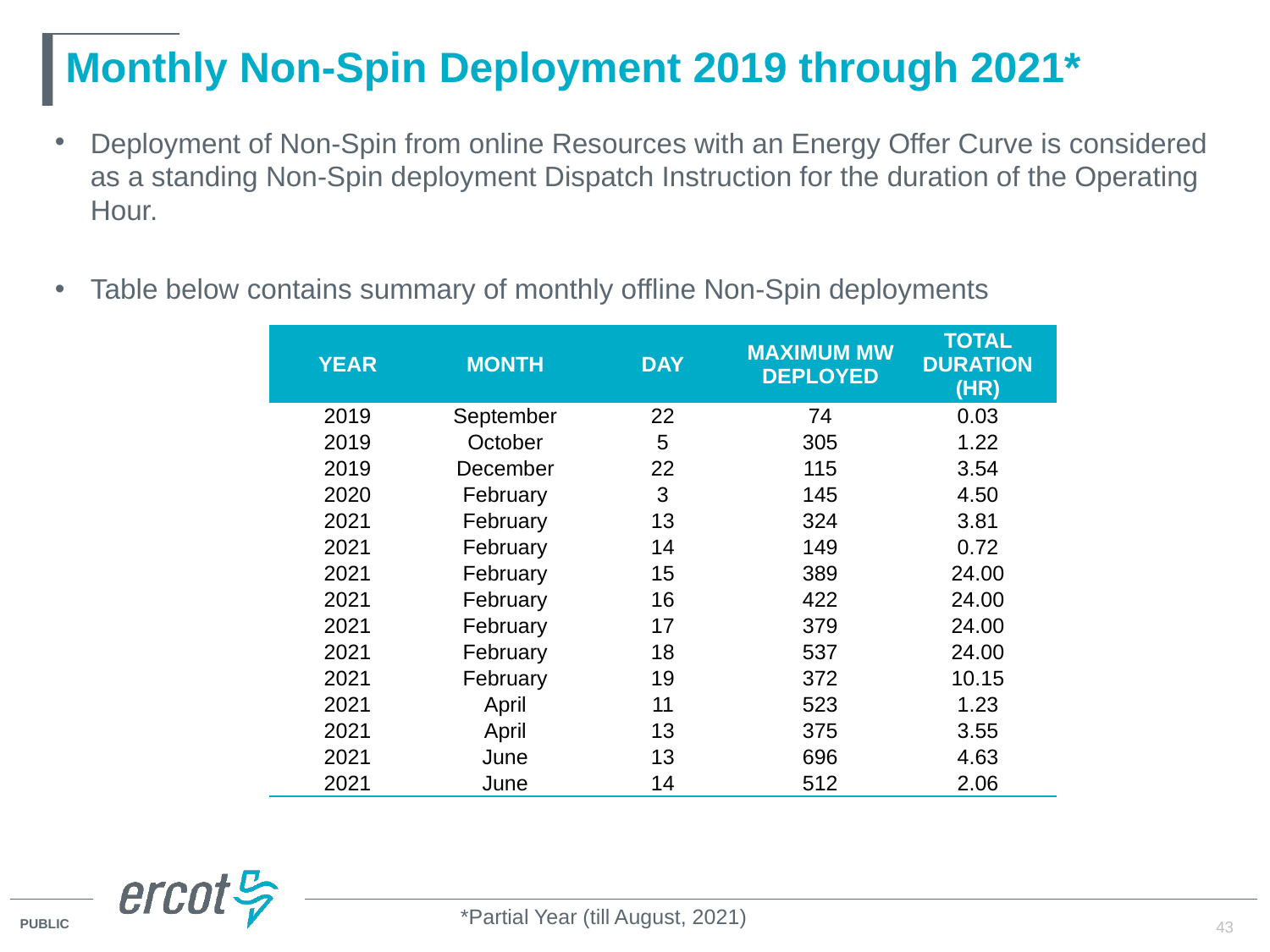

# Monthly Non-Spin Deployment 2019 through 2021*
Deployment of Non-Spin from online Resources with an Energy Offer Curve is considered as a standing Non-Spin deployment Dispatch Instruction for the duration of the Operating Hour.

Table below contains summary of monthly offline Non-Spin deployments
| Year | Month | Day | Maximum MW Deployed | Total Duration (hr) |
| --- | --- | --- | --- | --- |
| 2019 | September | 22 | 74 | 0.03 |
| 2019 | October | 5 | 305 | 1.22 |
| 2019 | December | 22 | 115 | 3.54 |
| 2020 | February | 3 | 145 | 4.50 |
| 2021 | February | 13 | 324 | 3.81 |
| 2021 | February | 14 | 149 | 0.72 |
| 2021 | February | 15 | 389 | 24.00 |
| 2021 | February | 16 | 422 | 24.00 |
| 2021 | February | 17 | 379 | 24.00 |
| 2021 | February | 18 | 537 | 24.00 |
| 2021 | February | 19 | 372 | 10.15 |
| 2021 | April | 11 | 523 | 1.23 |
| 2021 | April | 13 | 375 | 3.55 |
| 2021 | June | 13 | 696 | 4.63 |
| 2021 | June | 14 | 512 | 2.06 |
*Partial Year (till August, 2021)
43